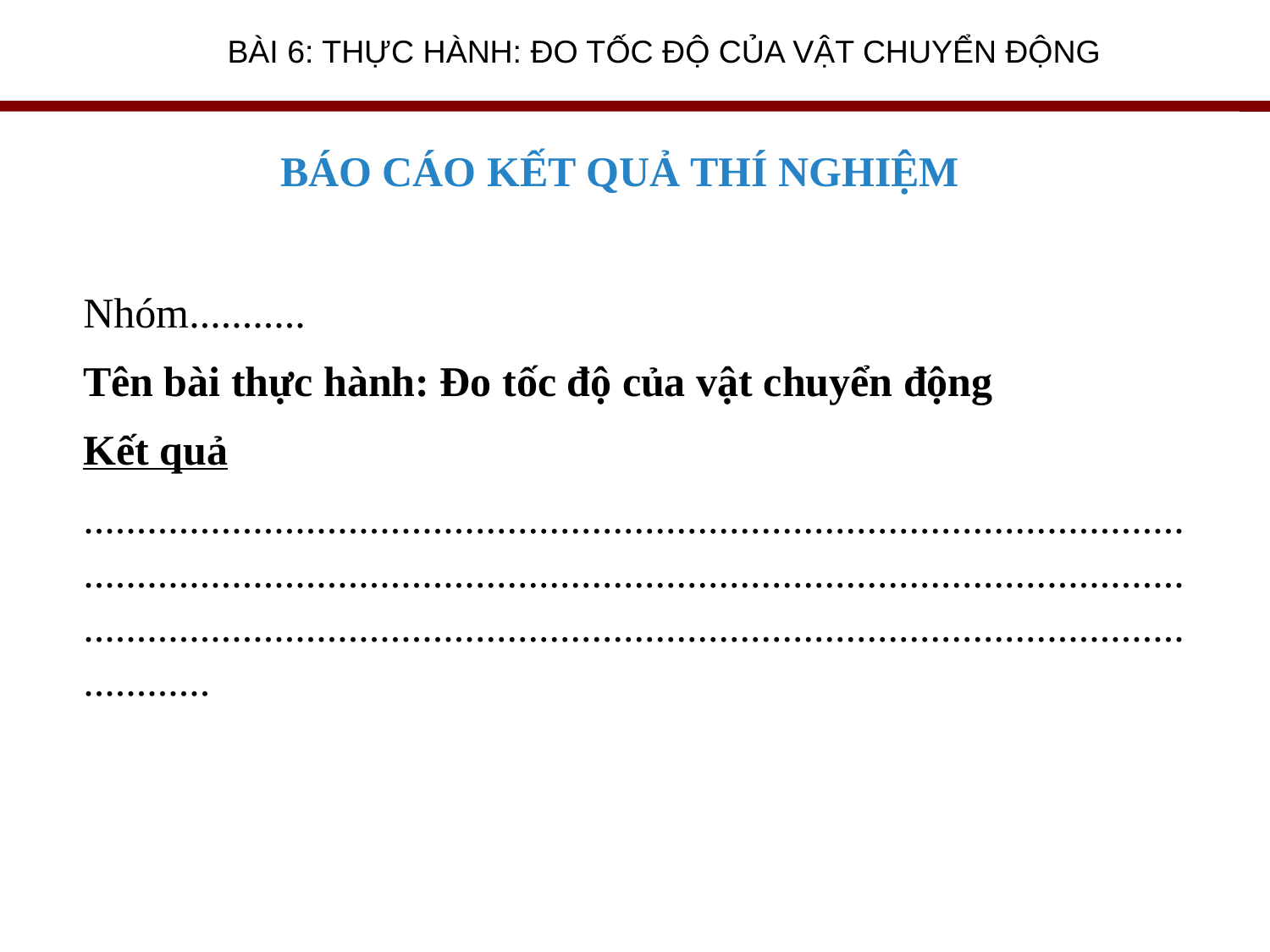

BÀI 6: THỰC HÀNH: ĐO TỐC ĐỘ CỦA VẬT CHUYỂN ĐỘNG

BÁO CÁO KẾT QUẢ THÍ NGHIỆM
Nhóm...........
Tên bài thực hành: Đo tốc độ của vật chuyển động
Kết quả
....................................................................................................................................................................................................................................................................................................................................